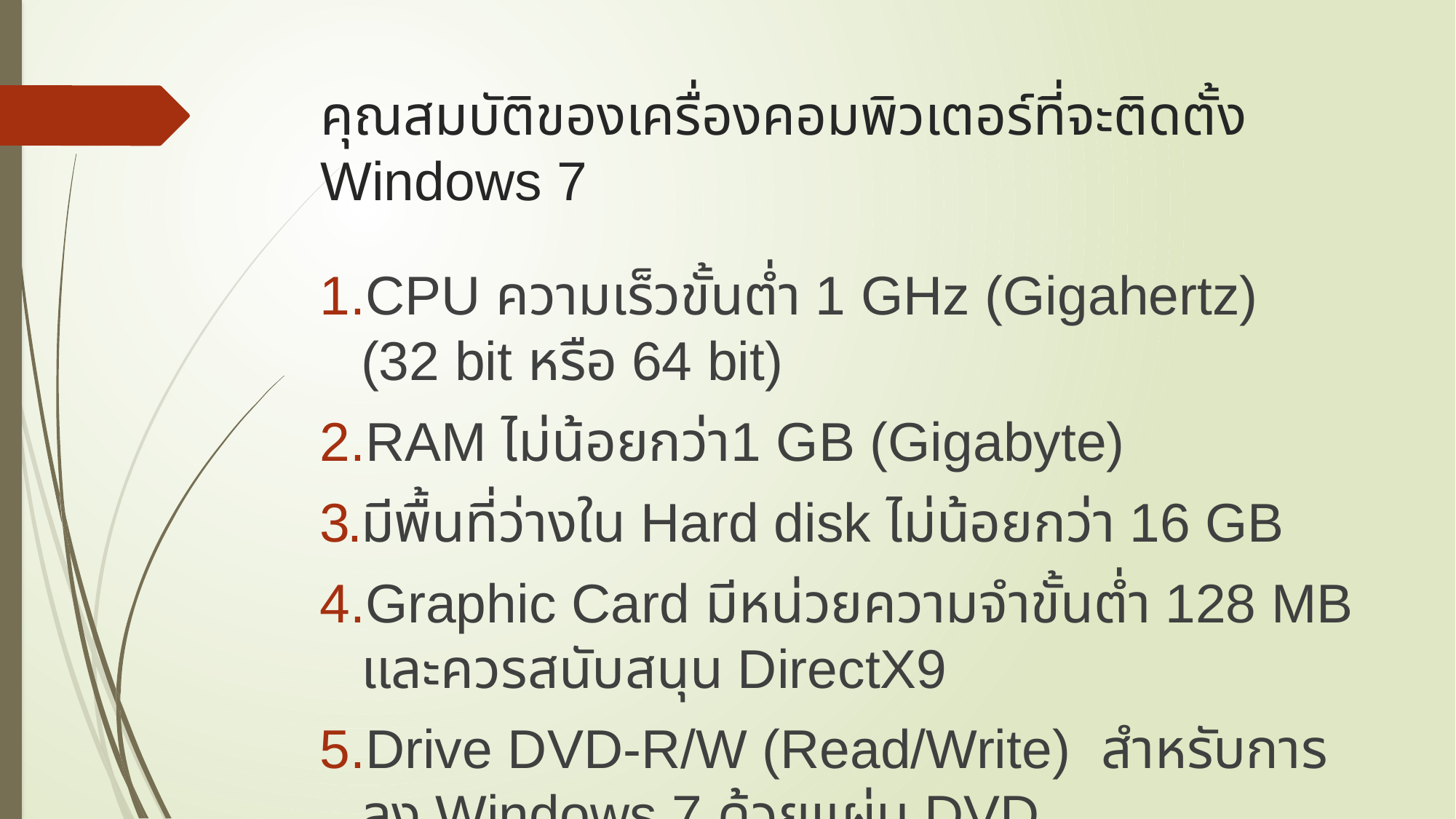

# คุณสมบัติของเครื่องคอมพิวเตอร์ที่จะติดตั้ง Windows 7
CPU ความเร็วขั้นต่ำ 1 GHz (Gigahertz)  (32 bit หรือ 64 bit)
RAM ไม่น้อยกว่า1 GB (Gigabyte)
มีพื้นที่ว่างใน Hard disk ไม่น้อยกว่า 16 GB
Graphic Card มีหน่วยความจำขั้นต่ำ 128 MB และควรสนับสนุน DirectX9
Drive DVD-R/W (Read/Write)  สำหรับการลง Windows 7 ด้วยแผ่น DVD